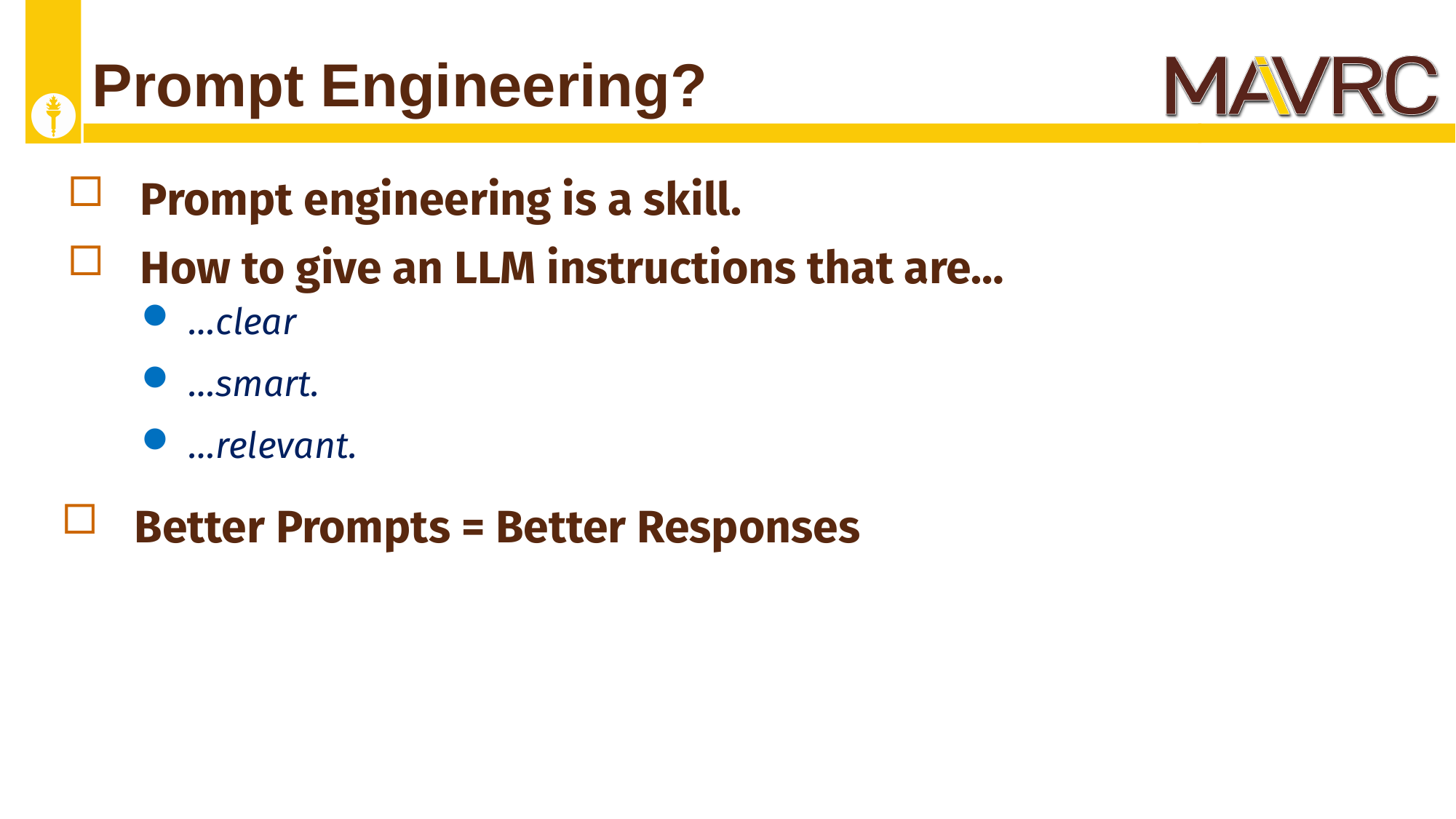

# Prompt Engineering?
Prompt engineering is a skill.
How to give an LLM instructions that are…
…clear
…smart.
…relevant.
Better Prompts = Better Responses